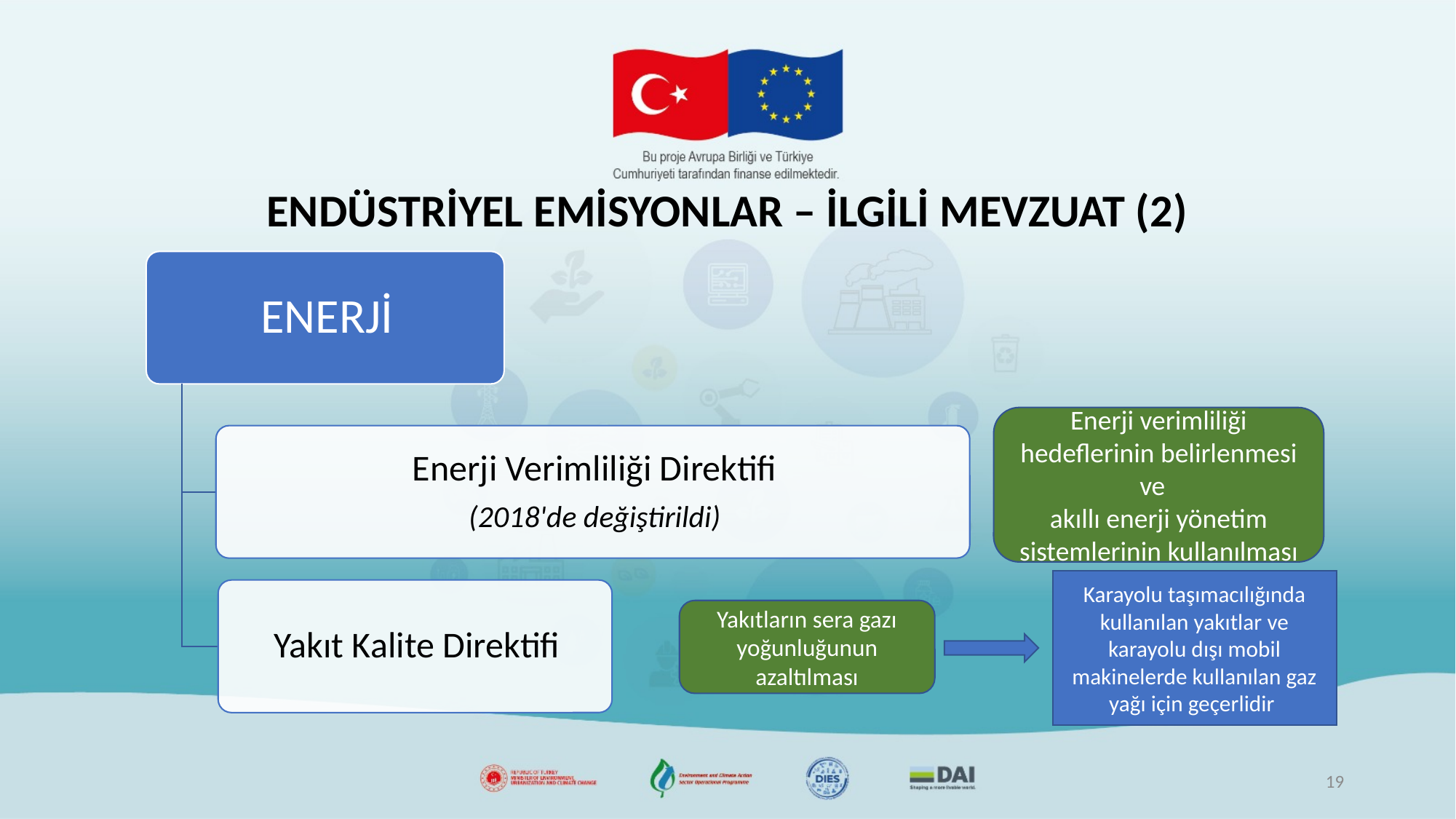

# ENDÜSTRİYEL EMİSYONLAR – İLGİLİ MEVZUAT (2)
ENERJİ
Enerji Verimliliği Direktifi
(2018'de değiştirildi)
Yakıt Kalite Direktifi
Enerji verimliliği hedeflerinin belirlenmesi ve
akıllı enerji yönetim sistemlerinin kullanılması
Karayolu taşımacılığında kullanılan yakıtlar ve karayolu dışı mobil makinelerde kullanılan gaz yağı için geçerlidir
Yakıtların sera gazı yoğunluğunun azaltılması

19